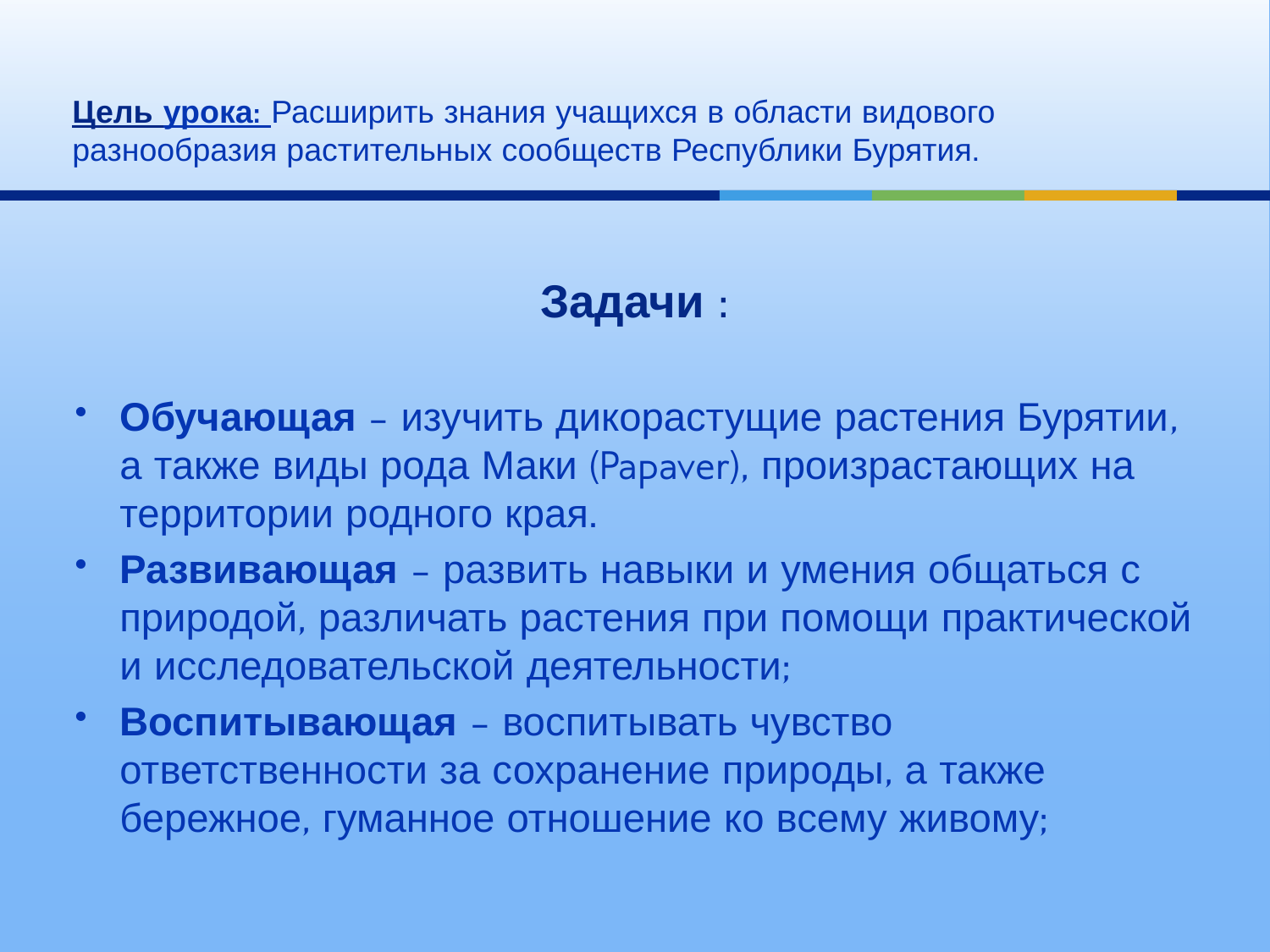

# Цель урока: Расширить знания учащихся в области видового разнообразия растительных сообществ Республики Бурятия.

Задачи :

Обучающая – изучить дикорастущие растения Бурятии, а также виды рода Маки (Papaver), произрастающих на территории родного края.
Развивающая – развить навыки и умения общаться с природой, различать растения при помощи практической и исследовательской деятельности;
Воспитывающая – воспитывать чувство ответственности за сохранение природы, а также бережное, гуманное отношение ко всему живому;